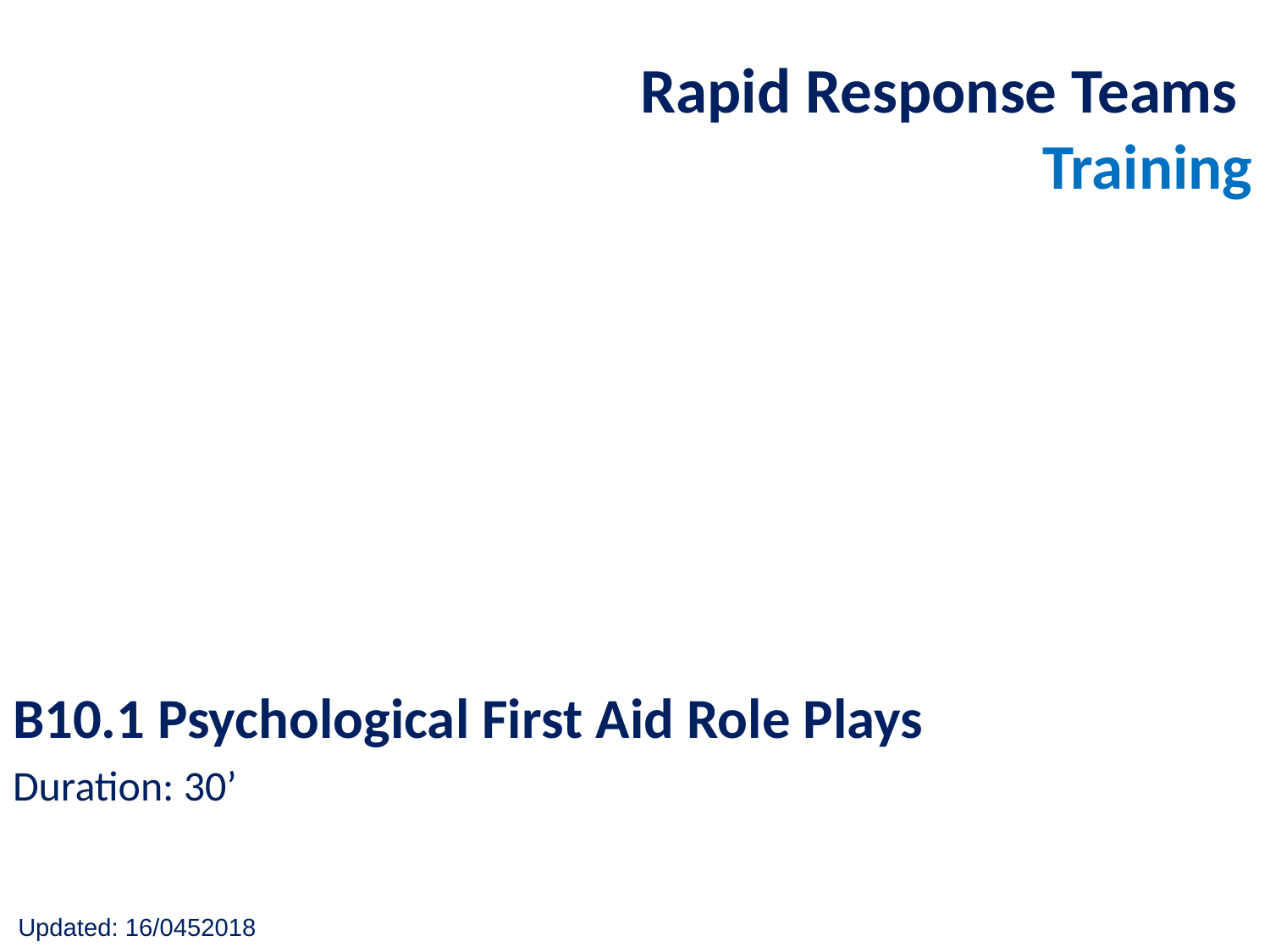

Rapid Response Teams
Training
B10.1 Psychological First Aid Role Plays
Duration: 30’
Updated: 16/0452018